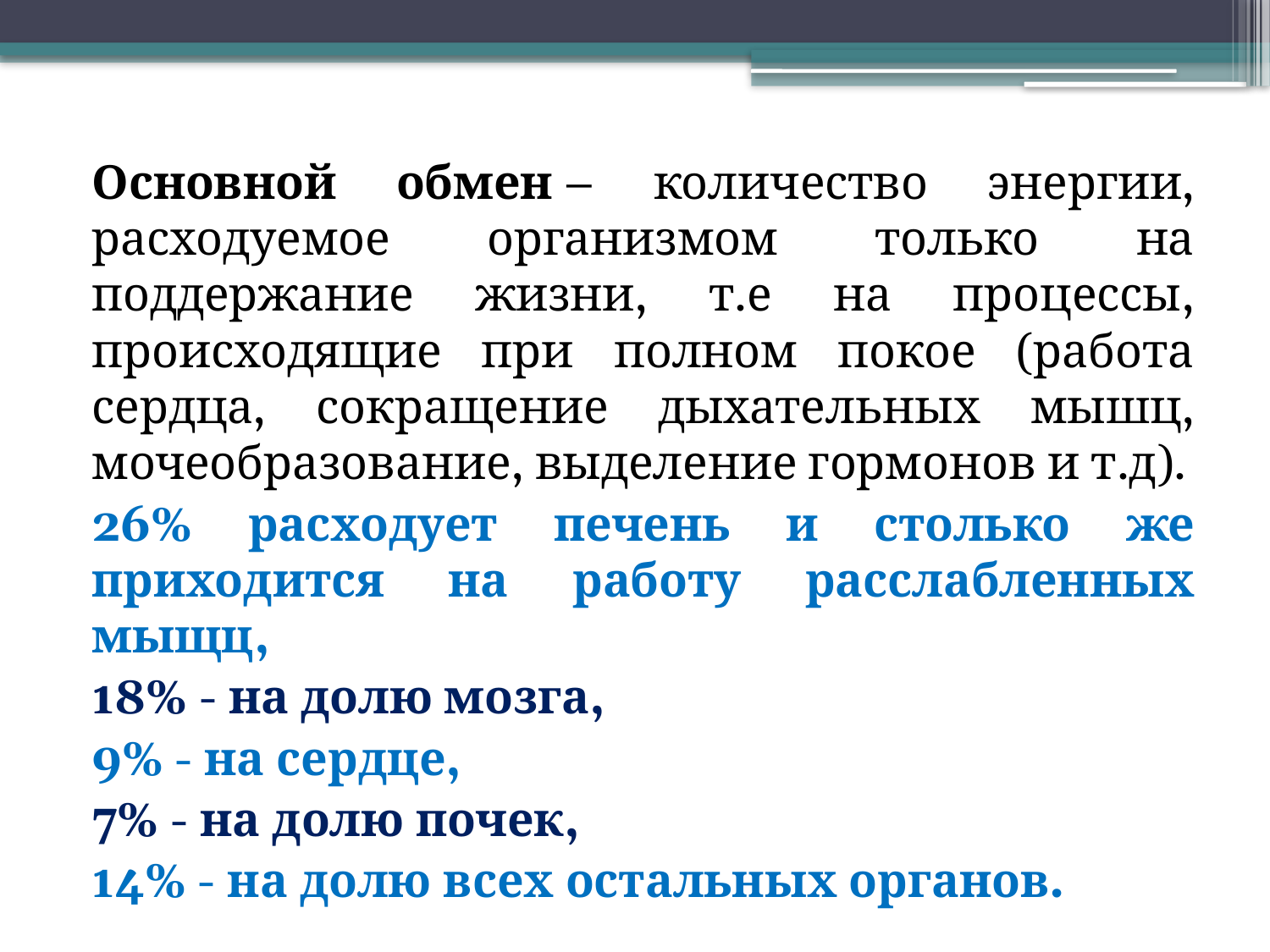

Основной обмен – количество энергии, расходуемое организмом только на поддержание жизни, т.е на процессы, происходящие при полном покое (работа сердца, сокращение дыхательных мышц, мочеобразование, выделение гормонов и т.д).
26% расходует печень и столько же приходится на работу расслабленных мыщц,
18% - на долю мозга,
9% - на сердце,
7% - на долю почек,
14% - на долю всех остальных органов.